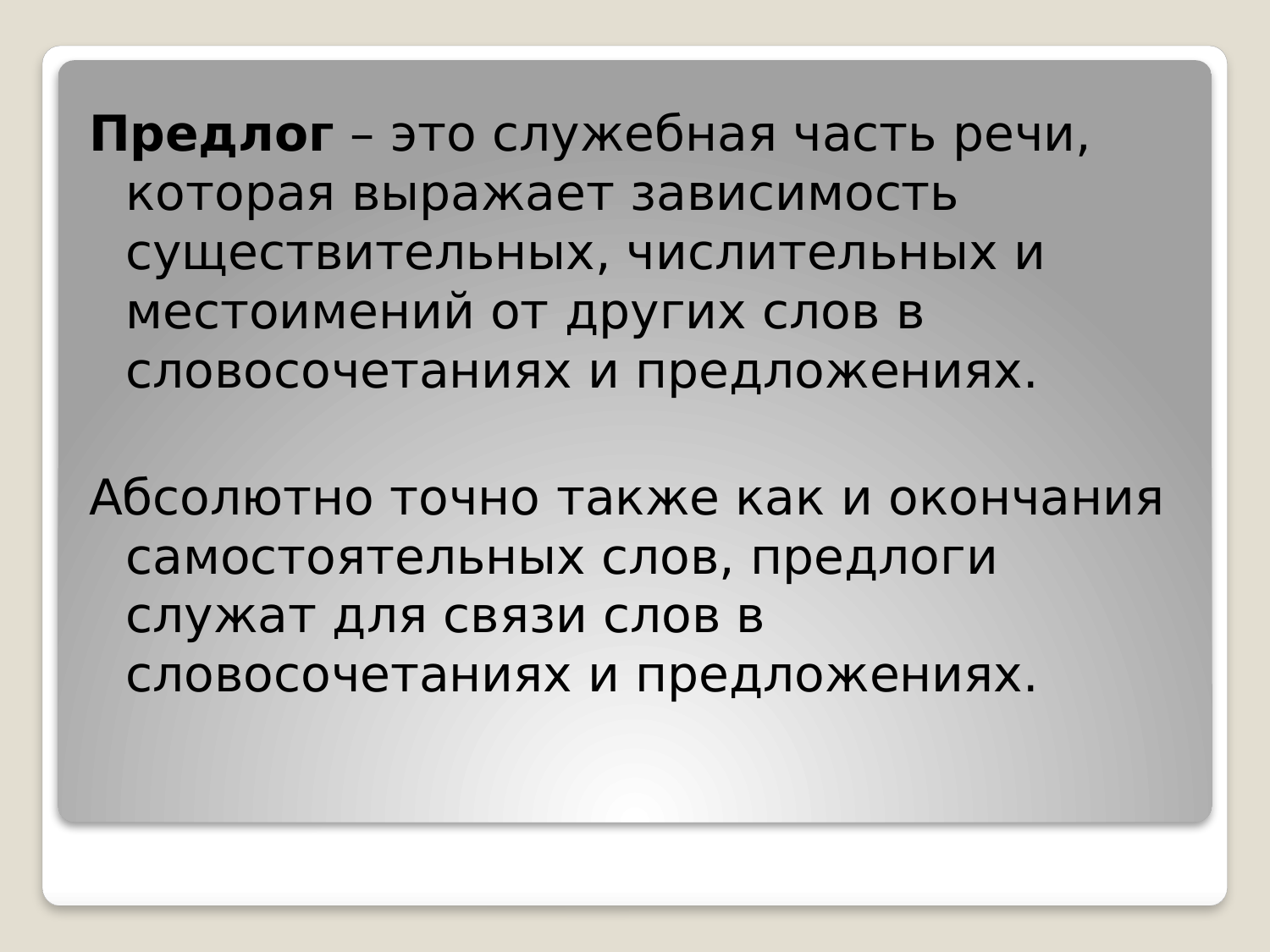

Предлог – это служебная часть речи, которая выражает зависимость существительных, числительных и местоимений от других слов в словосочетаниях и предложениях.

Абсолютно точно также как и окончания самостоятельных слов, предлоги служат для связи слов в словосочетаниях и предложениях.